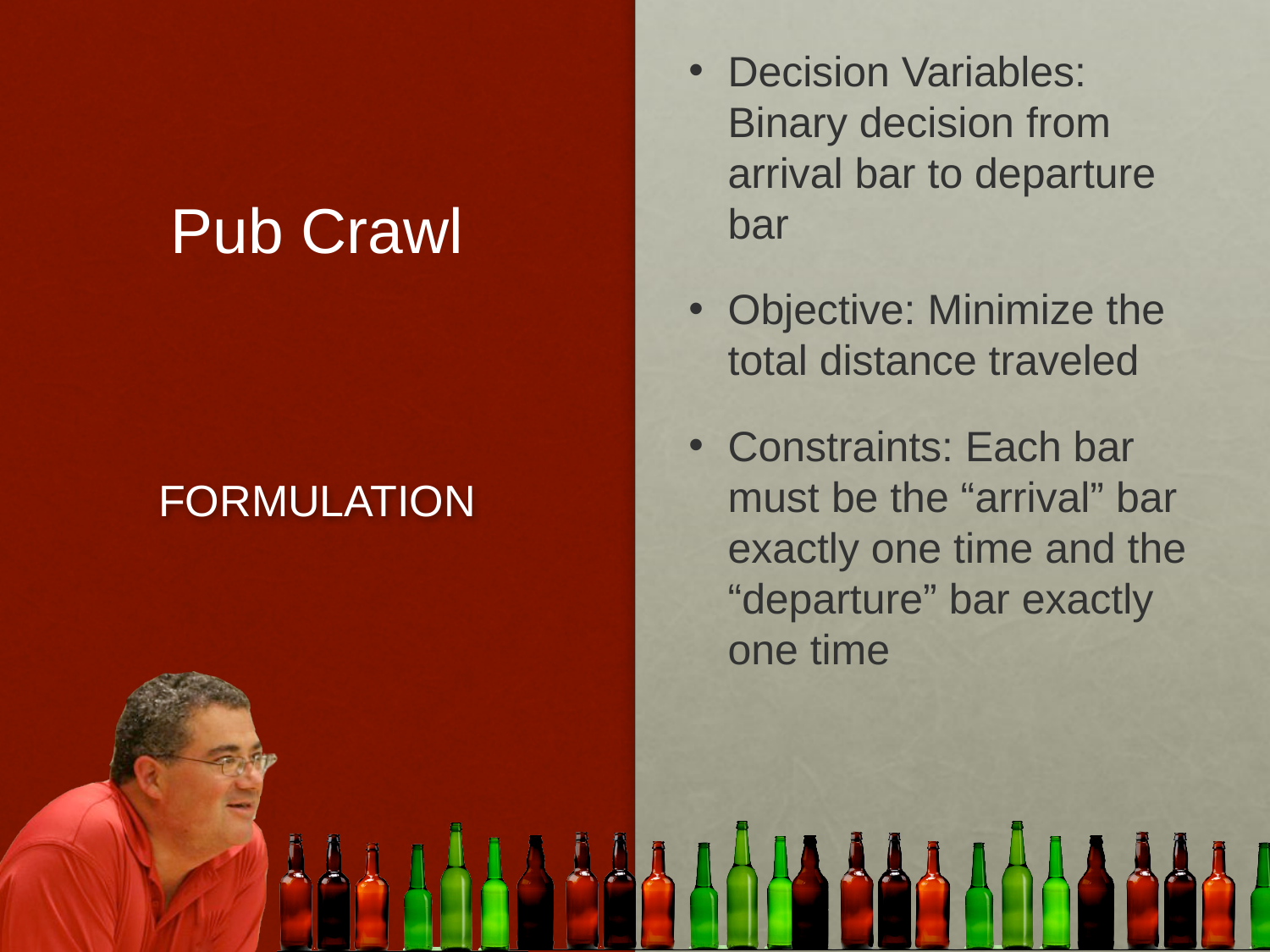

# Pub Crawl
Decision Variables: Binary decision from arrival bar to departure bar
Objective: Minimize the total distance traveled
Constraints: Each bar must be the “arrival” bar exactly one time and the “departure” bar exactly one time

FORMULATION